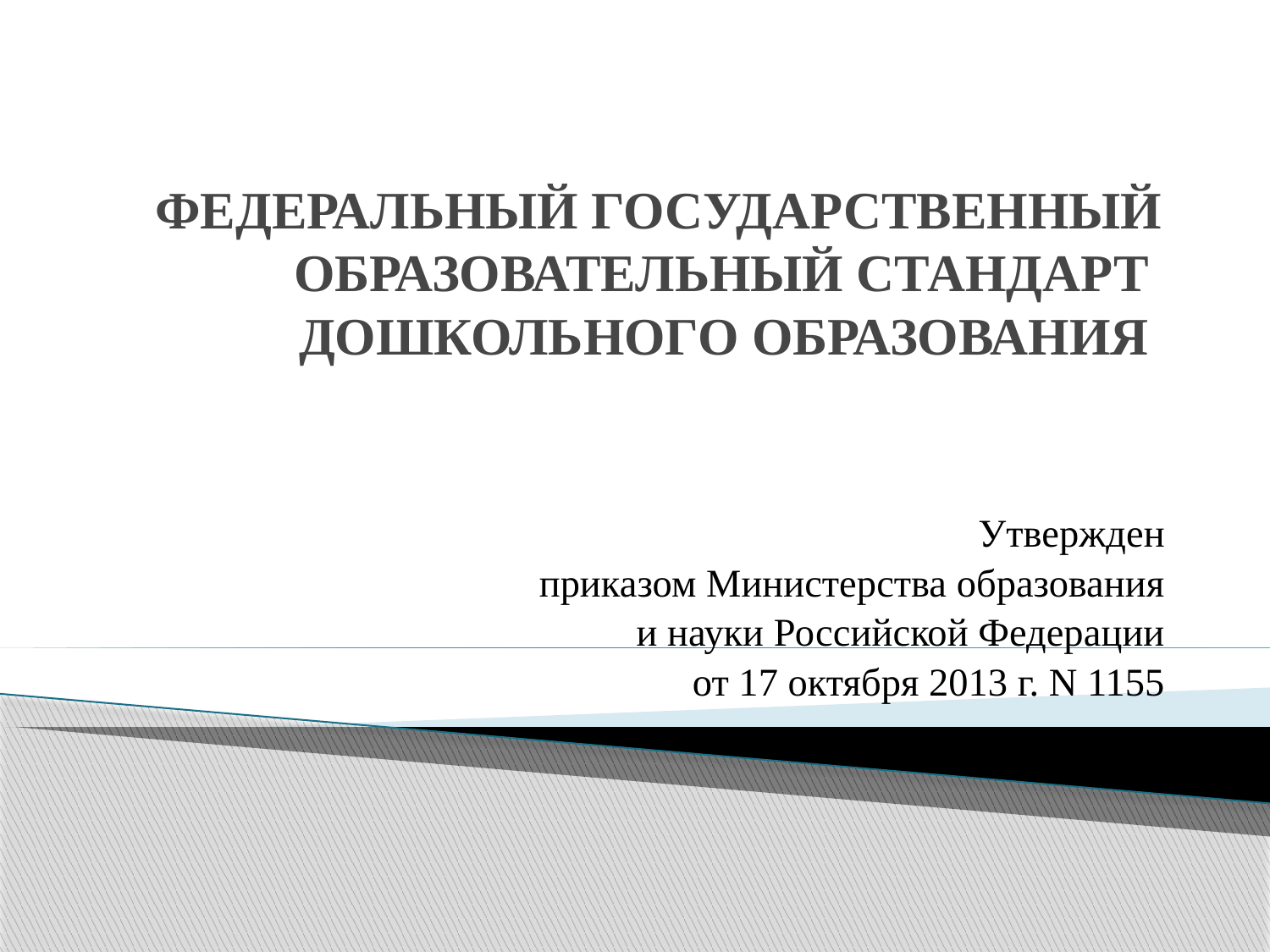

# ФЕДЕРАЛЬНЫЙ ГОСУДАРСТВЕННЫЙ ОБРАЗОВАТЕЛЬНЫЙ СТАНДАРТ ДОШКОЛЬНОГО ОБРАЗОВАНИЯ
Утвержден
приказом Министерства образования
и науки Российской Федерации
от 17 октября 2013 г. N 1155